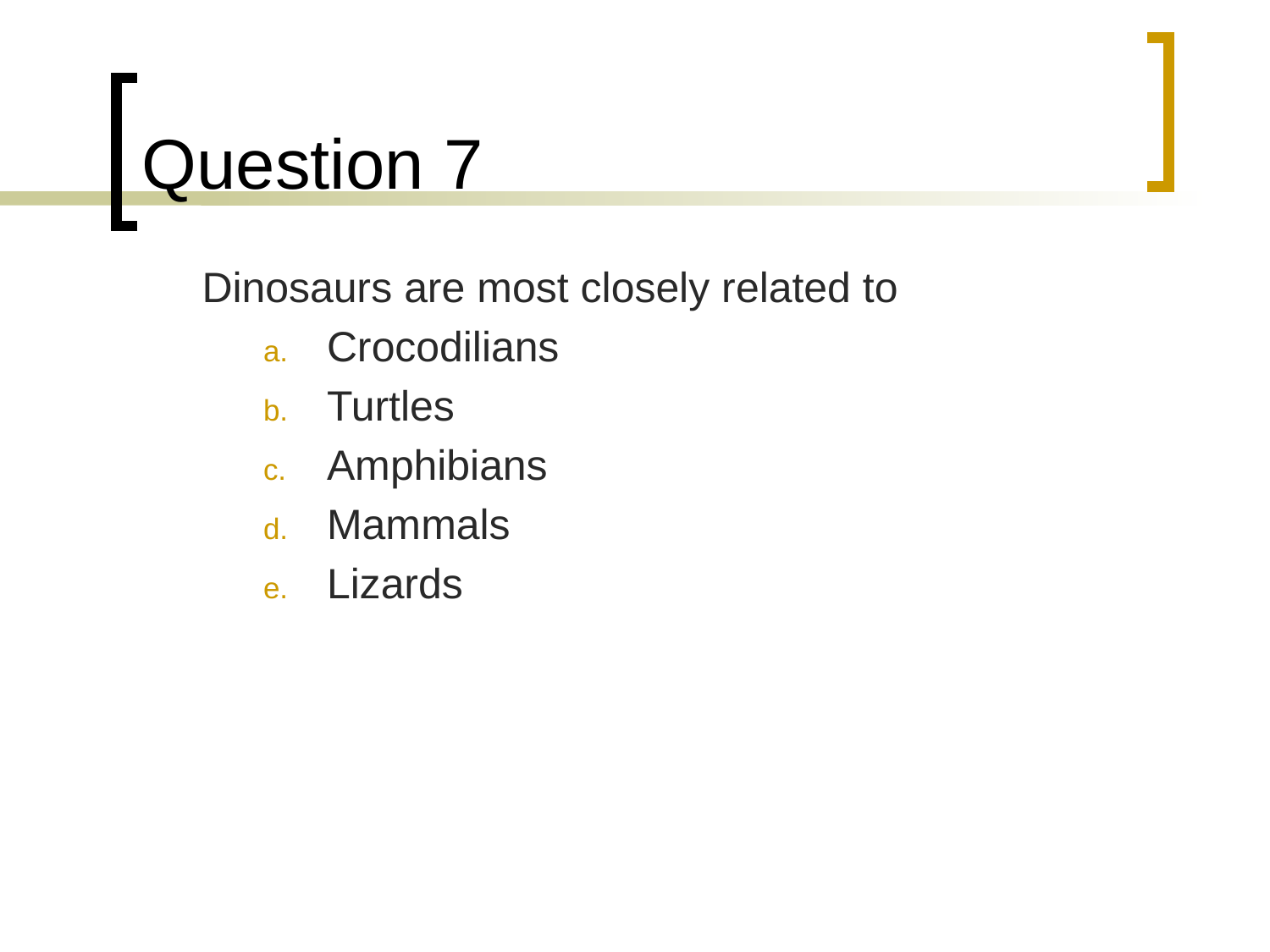

# Question 7
	Dinosaurs are most closely related to
Crocodilians
Turtles
Amphibians
Mammals
Lizards